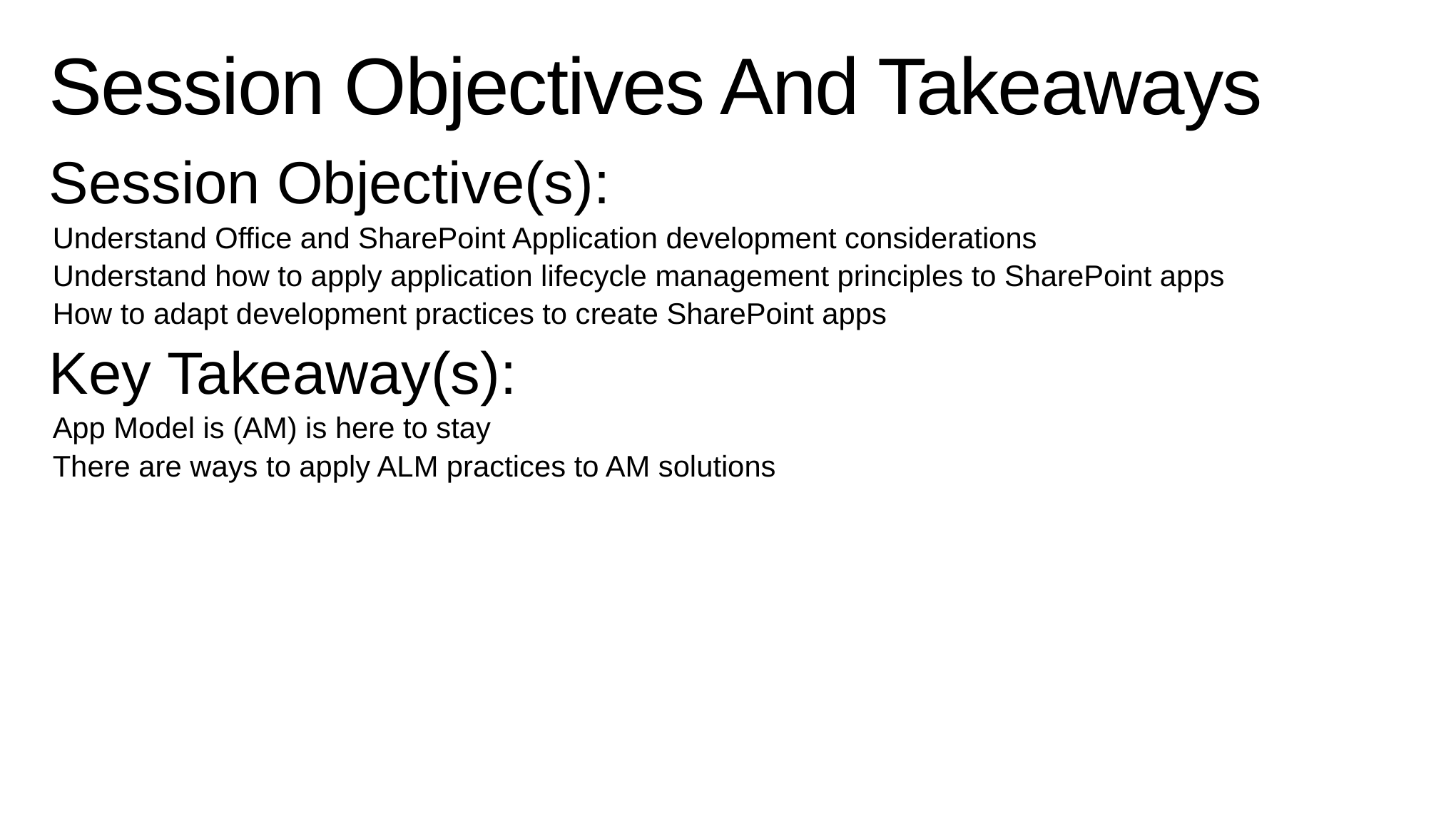

# Session Objectives And Takeaways
Session Objective(s):
Understand Office and SharePoint Application development considerations
Understand how to apply application lifecycle management principles to SharePoint apps
How to adapt development practices to create SharePoint apps
Key Takeaway(s):
App Model is (AM) is here to stay
There are ways to apply ALM practices to AM solutions